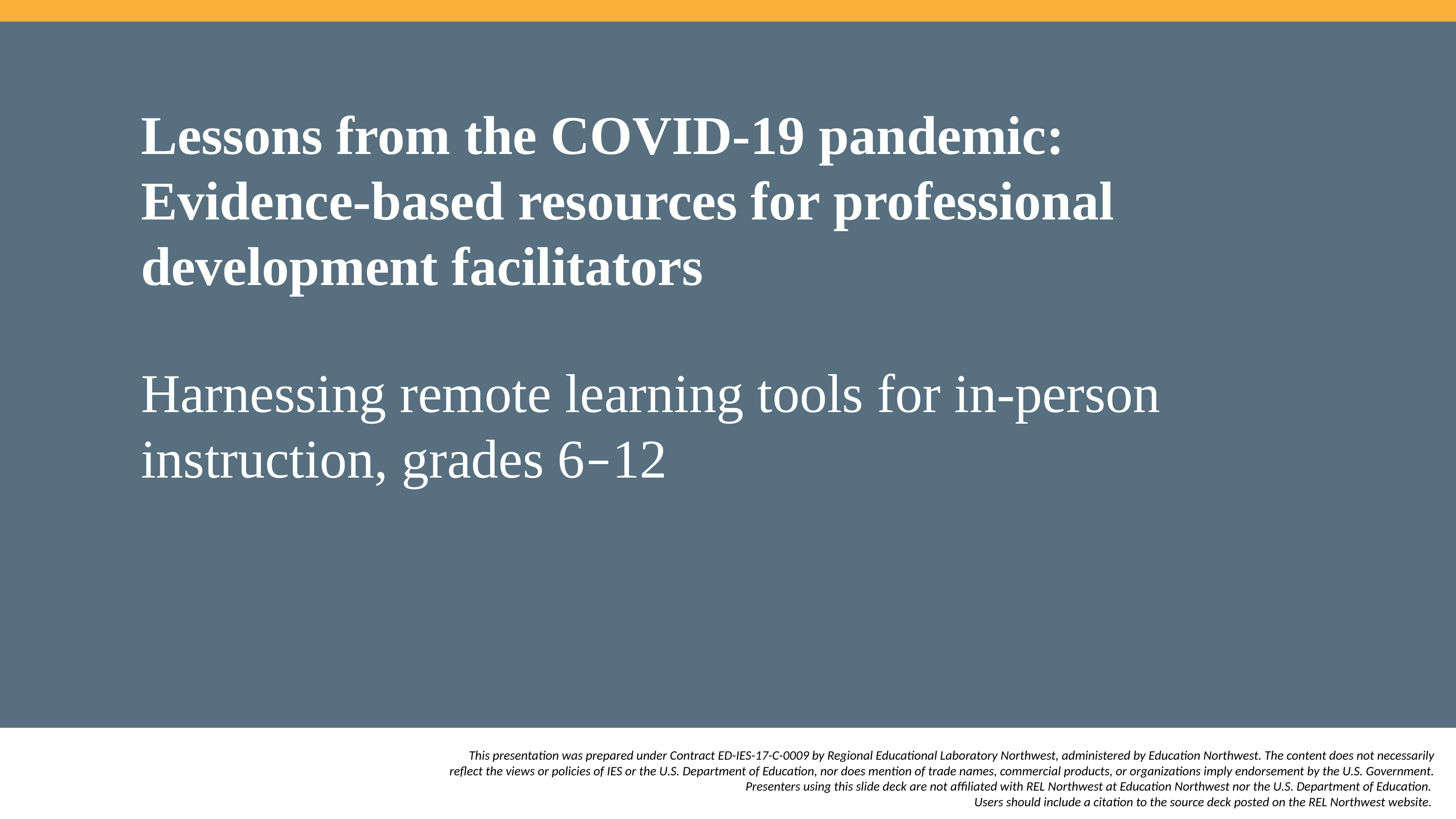

# Lessons from the COVID-19 pandemic: Evidence-based resources for professional development facilitators
Harnessing remote learning tools for in-person instruction, grades 6–12

10/15/20
This presentation was prepared under Contract ED-IES-17-C-0009 by Regional Educational Laboratory Northwest, administered by Education Northwest. The content does not necessarily reflect the views or policies of IES or the U.S. Department of Education, nor does mention of trade names, commercial products, or organizations imply endorsement by the U.S. Government. Presenters using this slide deck are not affiliated with REL Northwest at Education Northwest nor the U.S. Department of Education.
Users should include a citation to the source deck posted on the REL Northwest website.